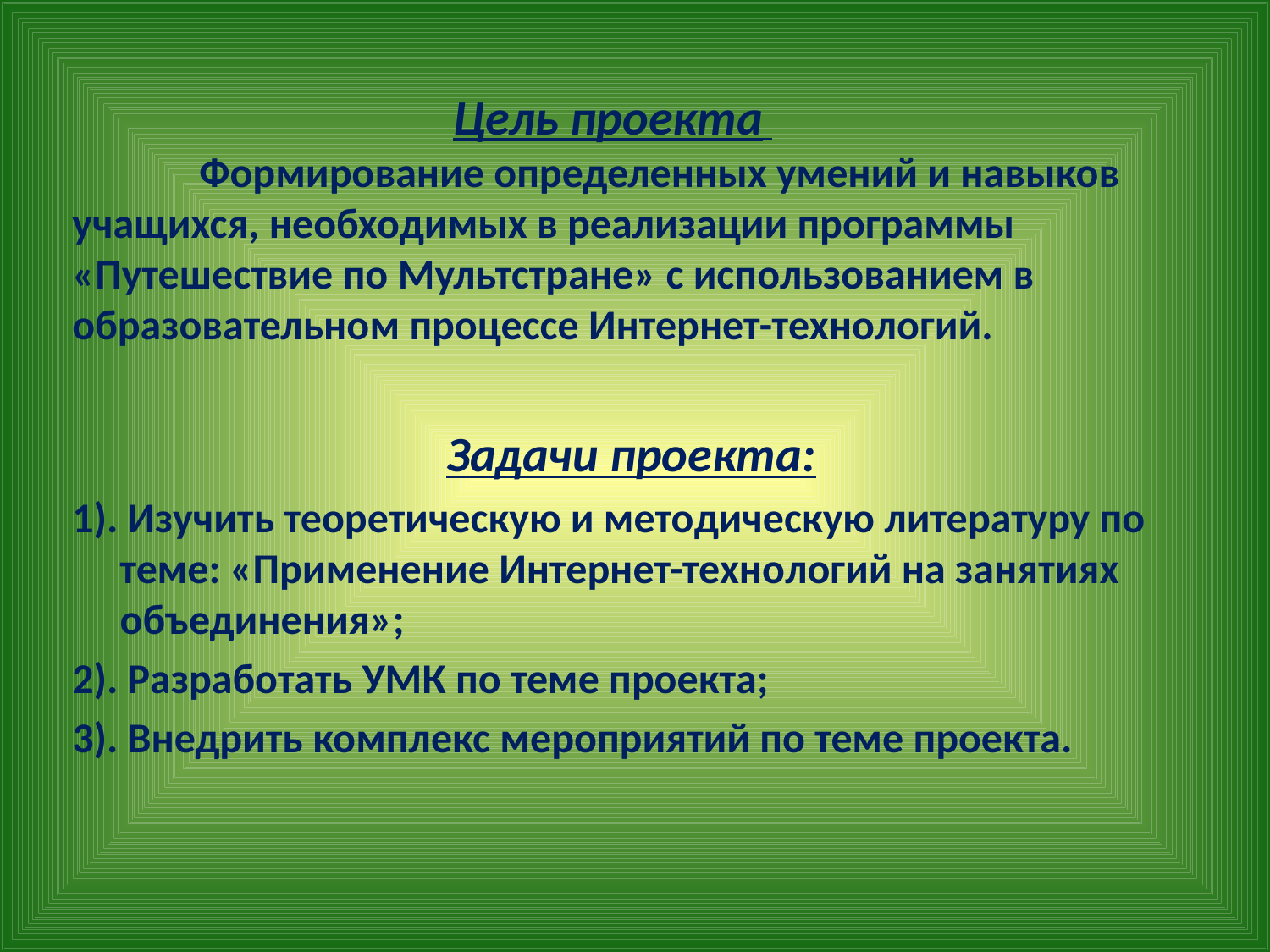

# Цель проекта  Формирование определенных умений и навыков учащихся, необходимых в реализации программы «Путешествие по Мультстране» с использованием в образовательном процессе Интернет-технологий.
Задачи проекта:
1). Изучить теоретическую и методическую литературу по теме: «Применение Интернет-технологий на занятиях объединения»;
2). Разработать УМК по теме проекта;
3). Внедрить комплекс мероприятий по теме проекта.